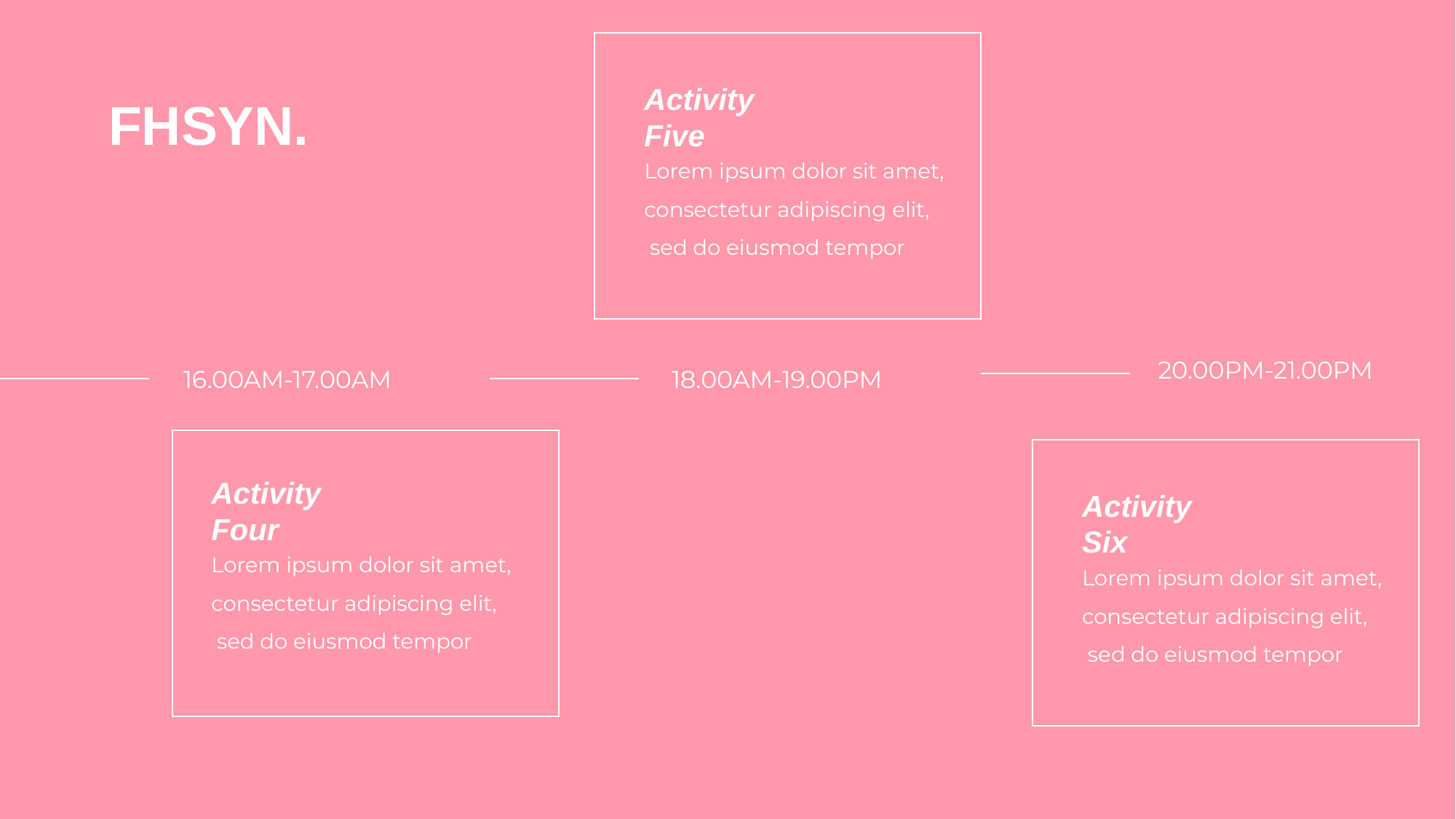

FHSYN.
Activity Five
Lorem ipsum dolor sit amet,
consectetur adipiscing elit,
 sed do eiusmod tempor
20.00PM-21.00PM
16.00AM-17.00AM
18.00AM-19.00PM

Activity Four
Activity Six
Lorem ipsum dolor sit amet,
consectetur adipiscing elit,
 sed do eiusmod tempor
Lorem ipsum dolor sit amet,
consectetur adipiscing elit,
 sed do eiusmod tempor